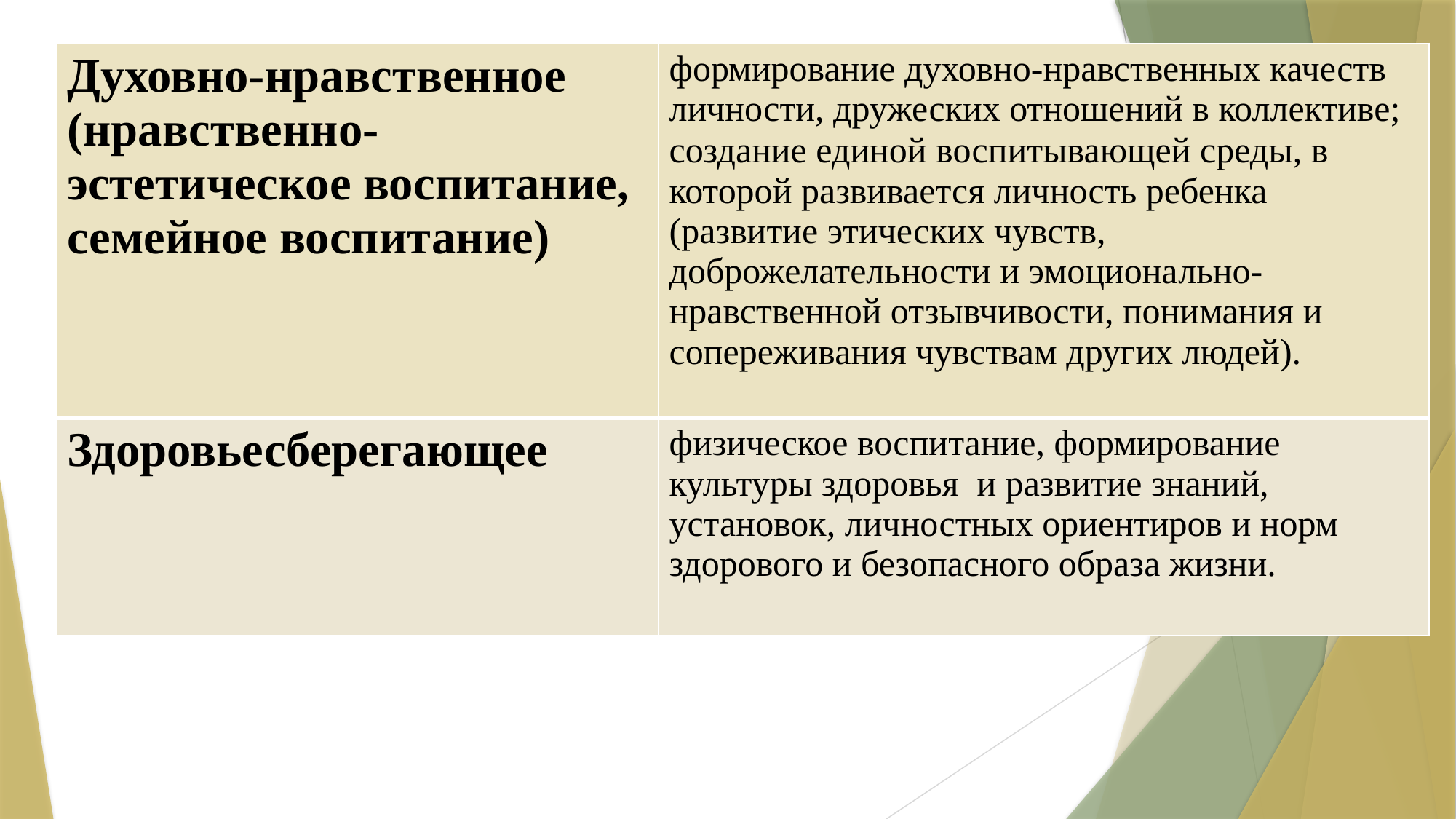

| Духовно-нравственное (нравственно-эстетическое воспитание, семейное воспитание) | формирование духовно-нравственных качеств личности, дружеских отношений в коллективе; создание единой воспитывающей среды, в которой развивается личность ребенка (развитие этических чувств, доброжелательности и эмоционально-нравственной отзывчивости, понимания и сопереживания чувствам других людей). |
| --- | --- |
| Здоровьесберегающее | физическое воспитание, формирование культуры здоровья и развитие знаний, установок, личностных ориентиров и норм здорового и безопасного образа жизни. |